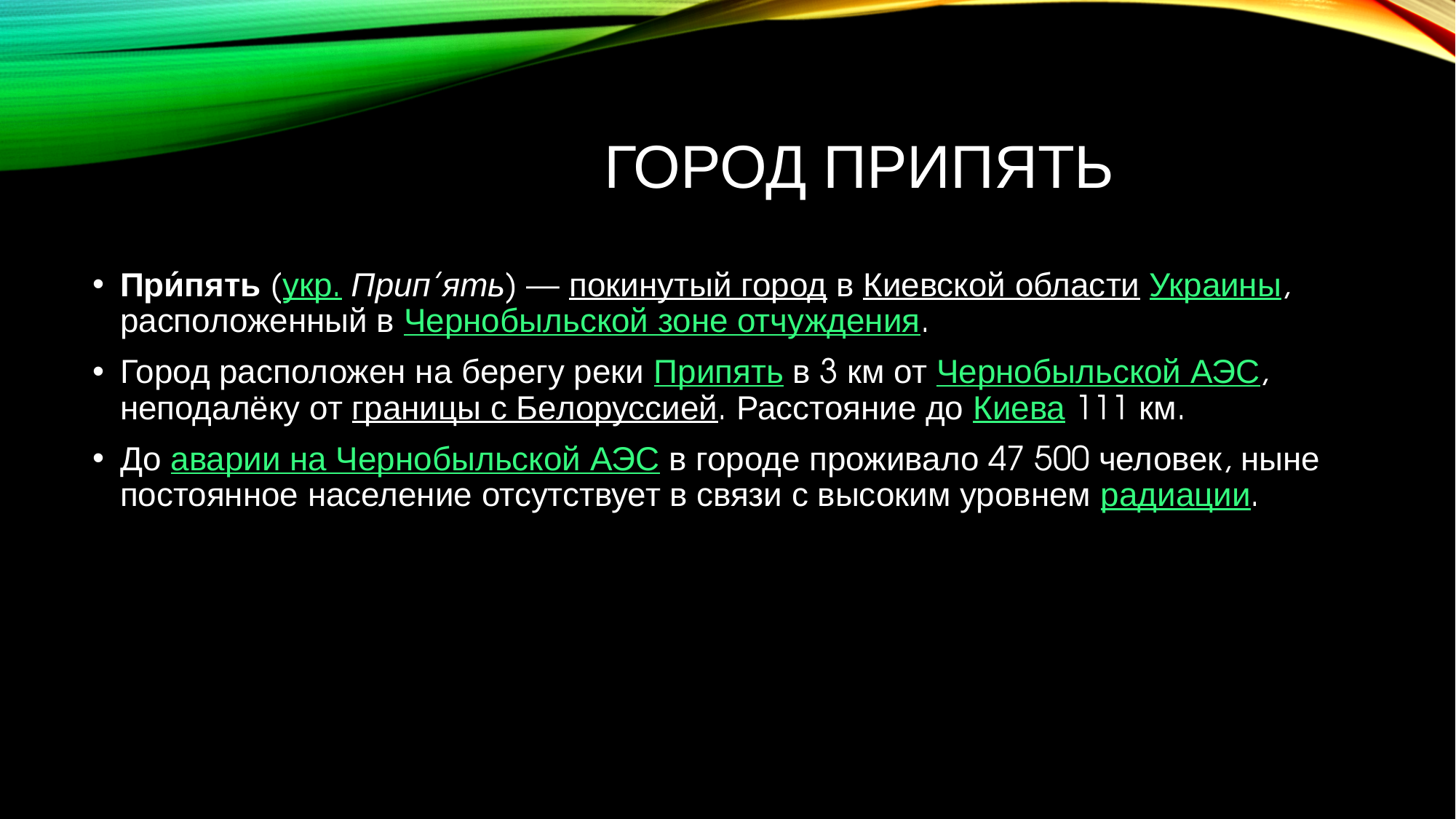

# Город припять
При́пять (укр. Прип’ять) — покинутый город в Киевской области Украины, расположенный в Чернобыльской зоне отчуждения.
Город расположен на берегу реки Припять в 3 км от Чернобыльской АЭС, неподалёку от границы с Белоруссией. Расстояние до Киева 111 км.
До аварии на Чернобыльской АЭС в городе проживало 47 500 человек, ныне постоянное население отсутствует в связи с высоким уровнем радиации.